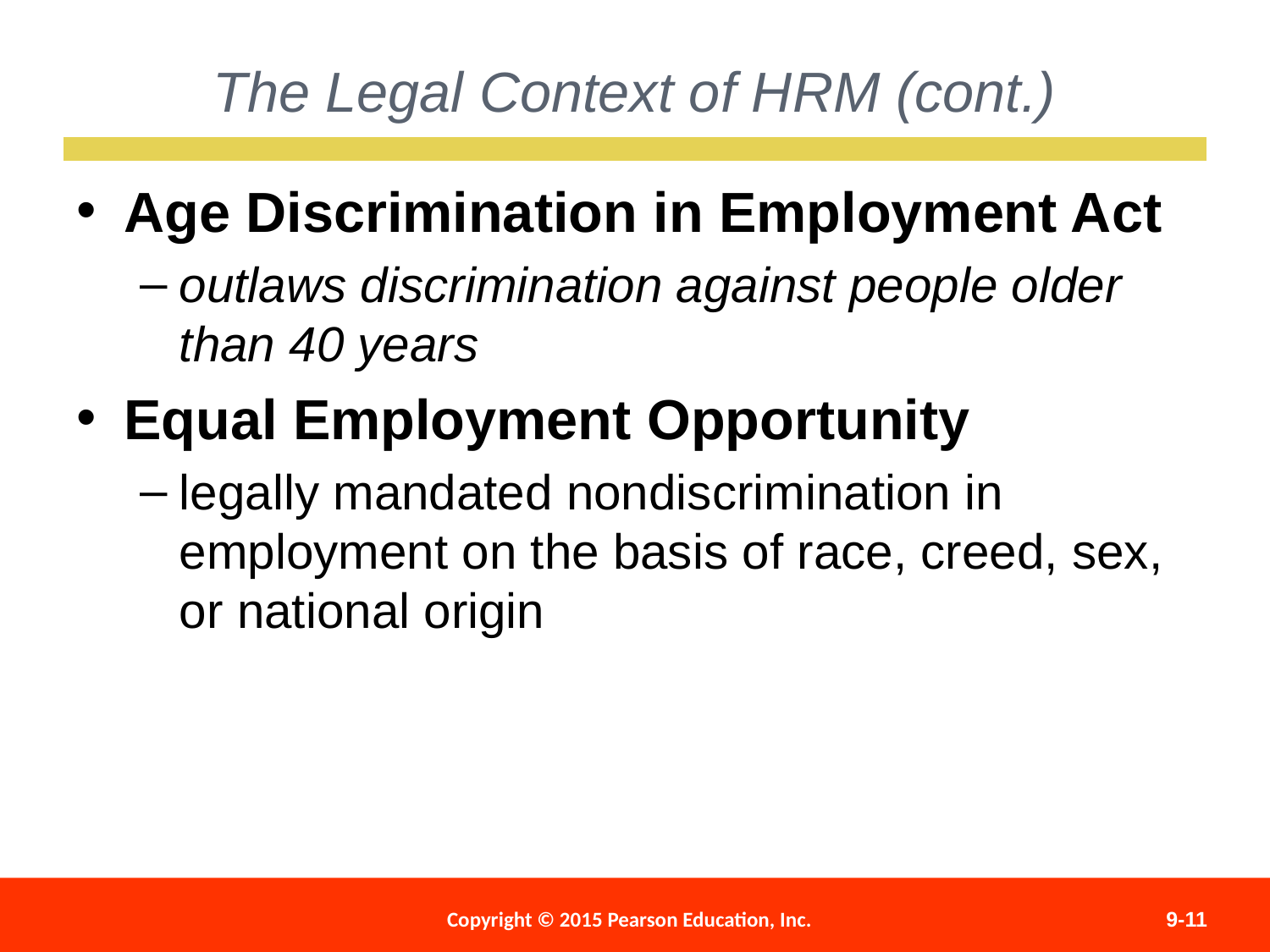

The Legal Context of HRM (cont.)
Age Discrimination in Employment Act
outlaws discrimination against people older than 40 years
Equal Employment Opportunity
legally mandated nondiscrimination in employment on the basis of race, creed, sex, or national origin